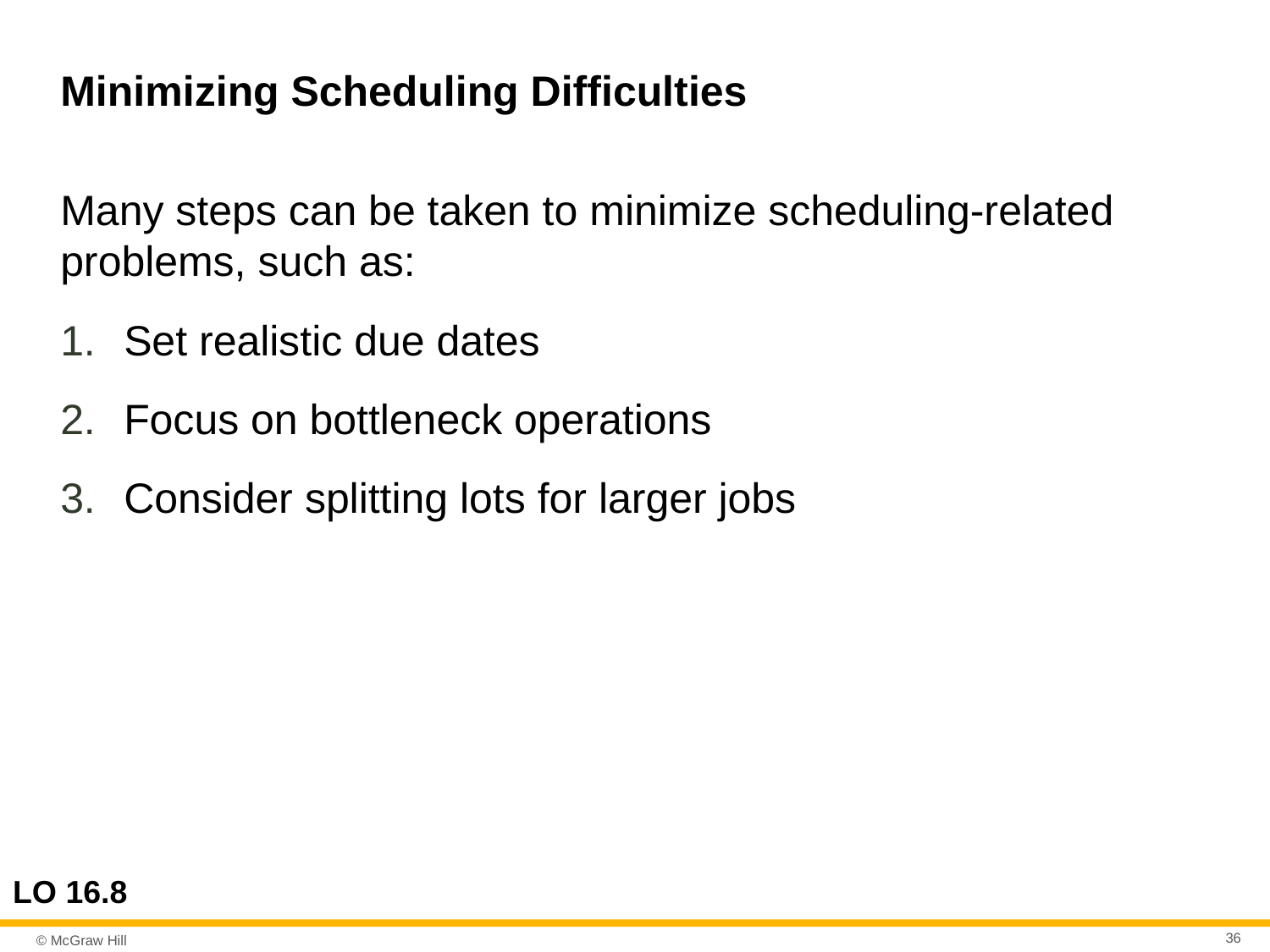

# Minimizing Scheduling Difficulties
Many steps can be taken to minimize scheduling-related problems, such as:
Set realistic due dates
Focus on bottleneck operations
Consider splitting lots for larger jobs
LO 16.8